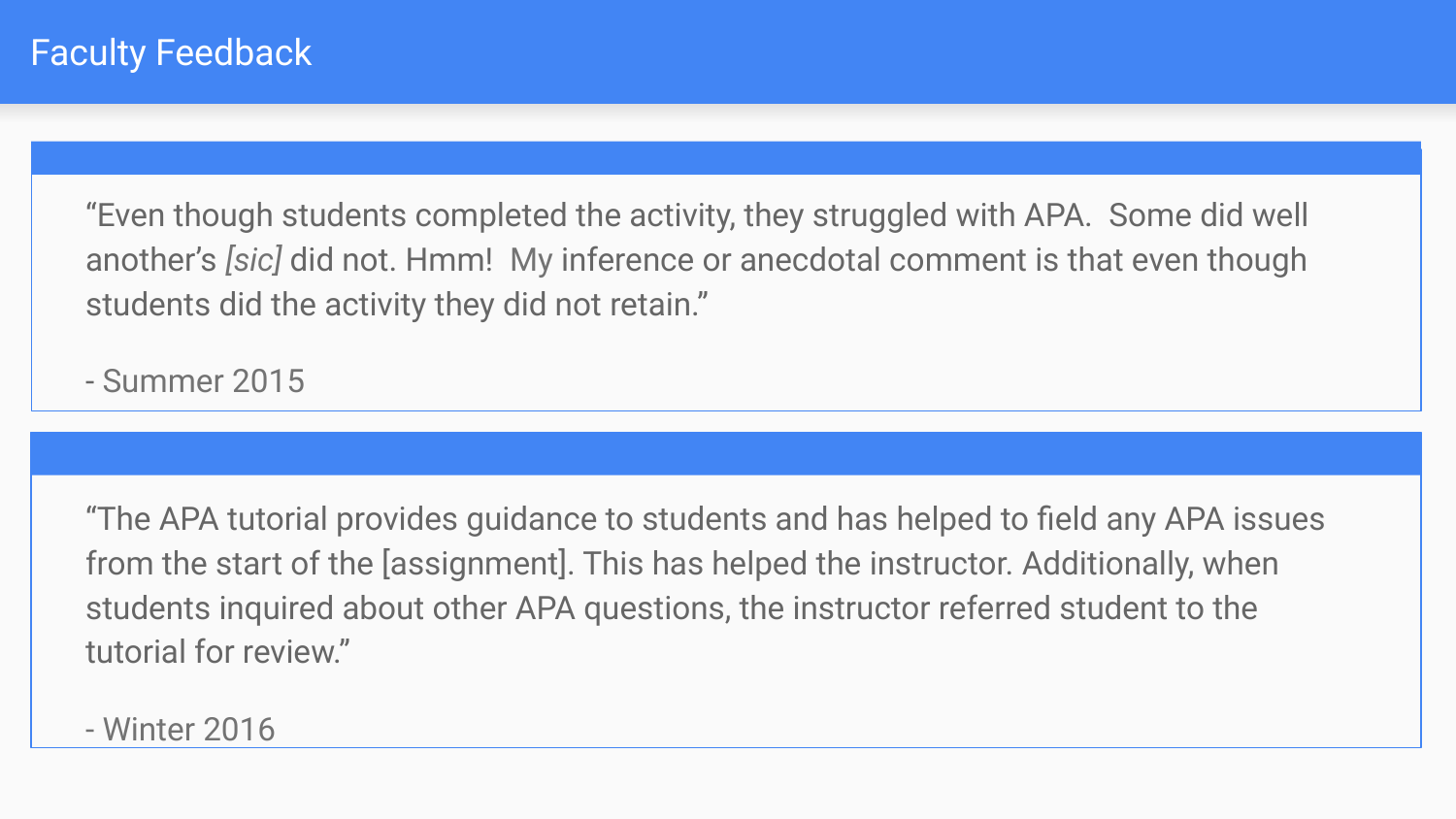

# Faculty Feedback

“Even though students completed the activity, they struggled with APA.  Some did well another’s [sic] did not. Hmm!  My inference or anecdotal comment is that even though students did the activity they did not retain.”
- Summer 2015

“The APA tutorial provides guidance to students and has helped to field any APA issues from the start of the [assignment]. This has helped the instructor. Additionally, when students inquired about other APA questions, the instructor referred student to the tutorial for review.”
- Winter 2016